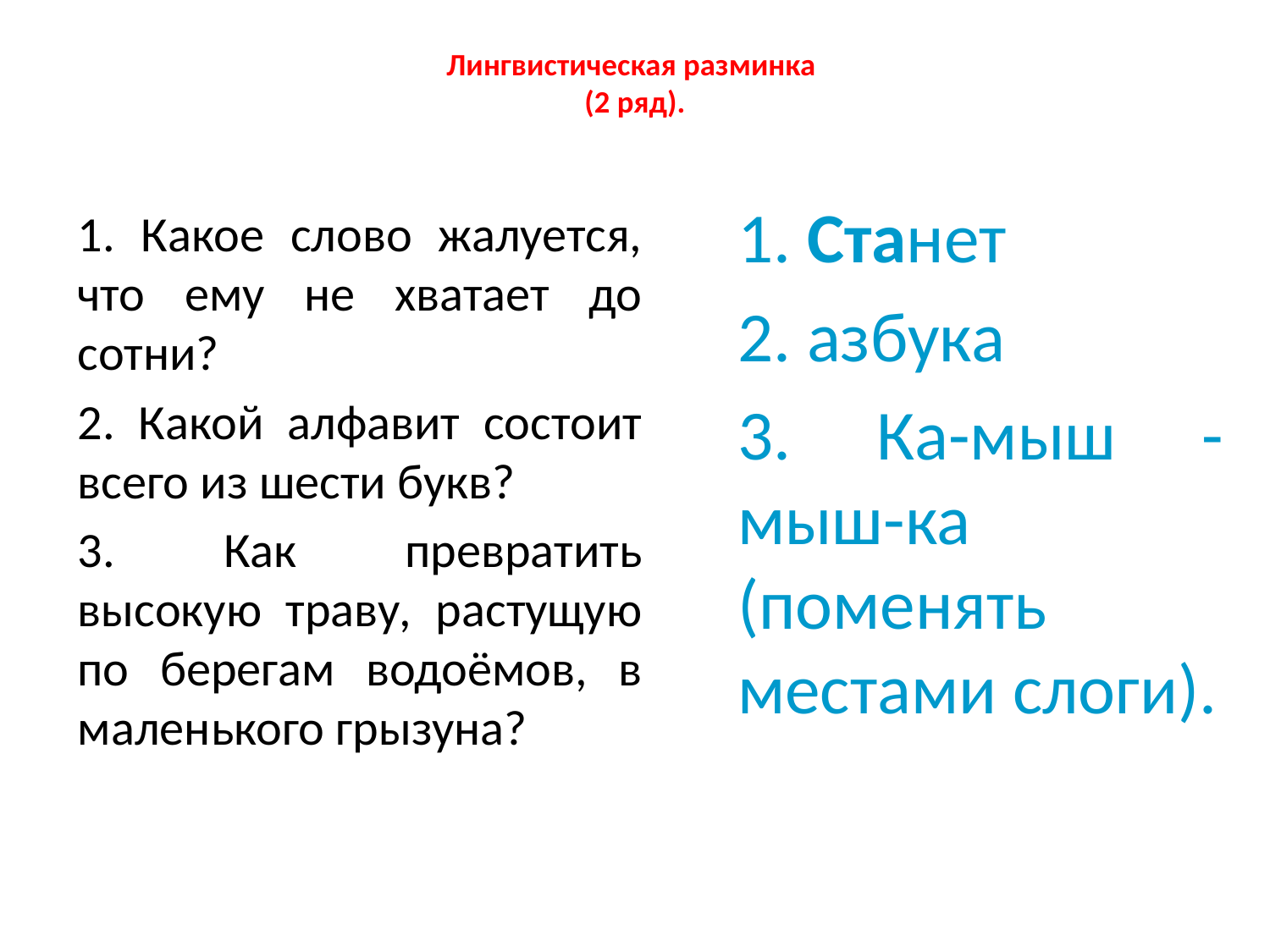

# Лингвистическая разминка (2 ряд).
1. Станет
2. азбука
3. Ка-мыш - мыш-ка (поменять местами слоги).
1. Какое слово жалуется, что ему не хватает до сотни?
2. Какой алфавит состоит всего из шести букв?
3. Как превратить высокую траву, растущую по берегам водоёмов, в маленького грызуна?